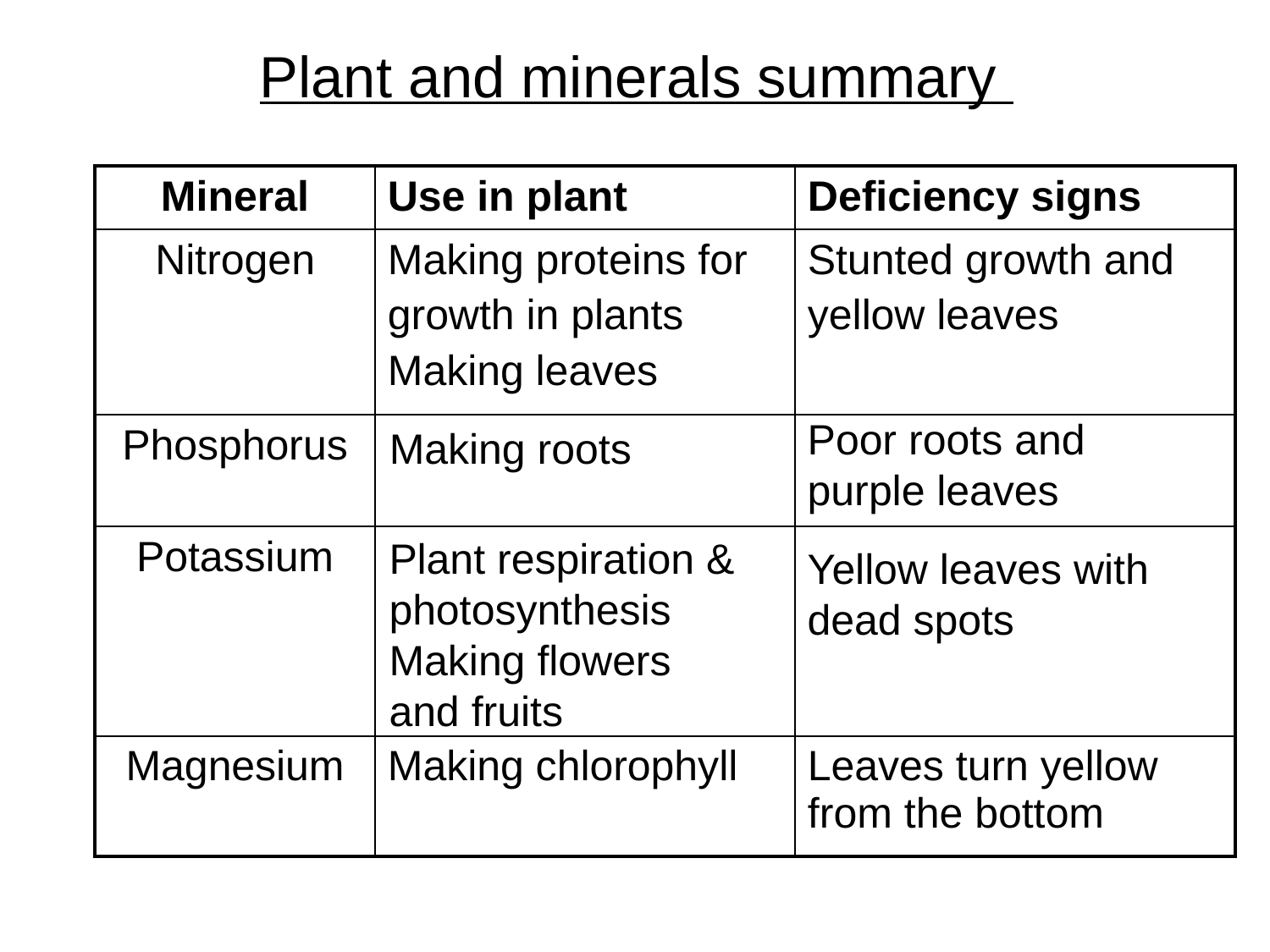

# Plant and minerals summary
| Mineral | Use in plant | Deficiency signs |
| --- | --- | --- |
| Nitrogen | Making proteins for growth in plants Making leaves | Stunted growth and yellow leaves |
| Phosphorus |  |  |
| Potassium |  |  |
| Magnesium | Making chlorophyll | Leaves turn yellow from the bottom |

Poor roots and purple leaves
 Making roots
 Plant respiration &
 photosynthesis
 Making flowers
 and fruits
Yellow leaves with
dead spots